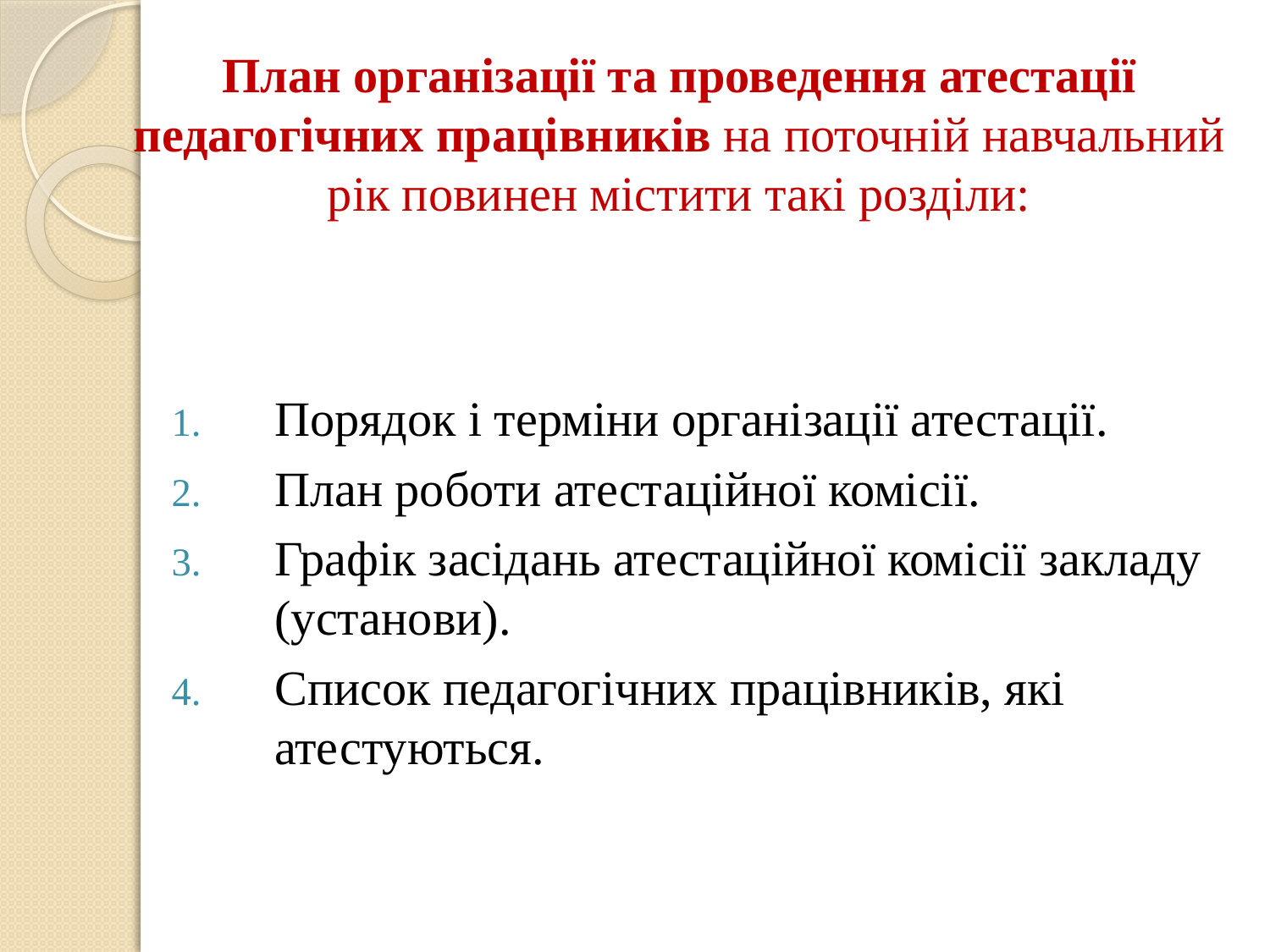

# План організації та проведення атестації педагогічних працівників на поточній навчальний рік повинен містити такі розділи:
Порядок і терміни організації атестації.
План роботи атестаційної комісії.
Графік засідань атестаційної комісії закладу (установи).
Список педагогічних працівників, які атестуються.